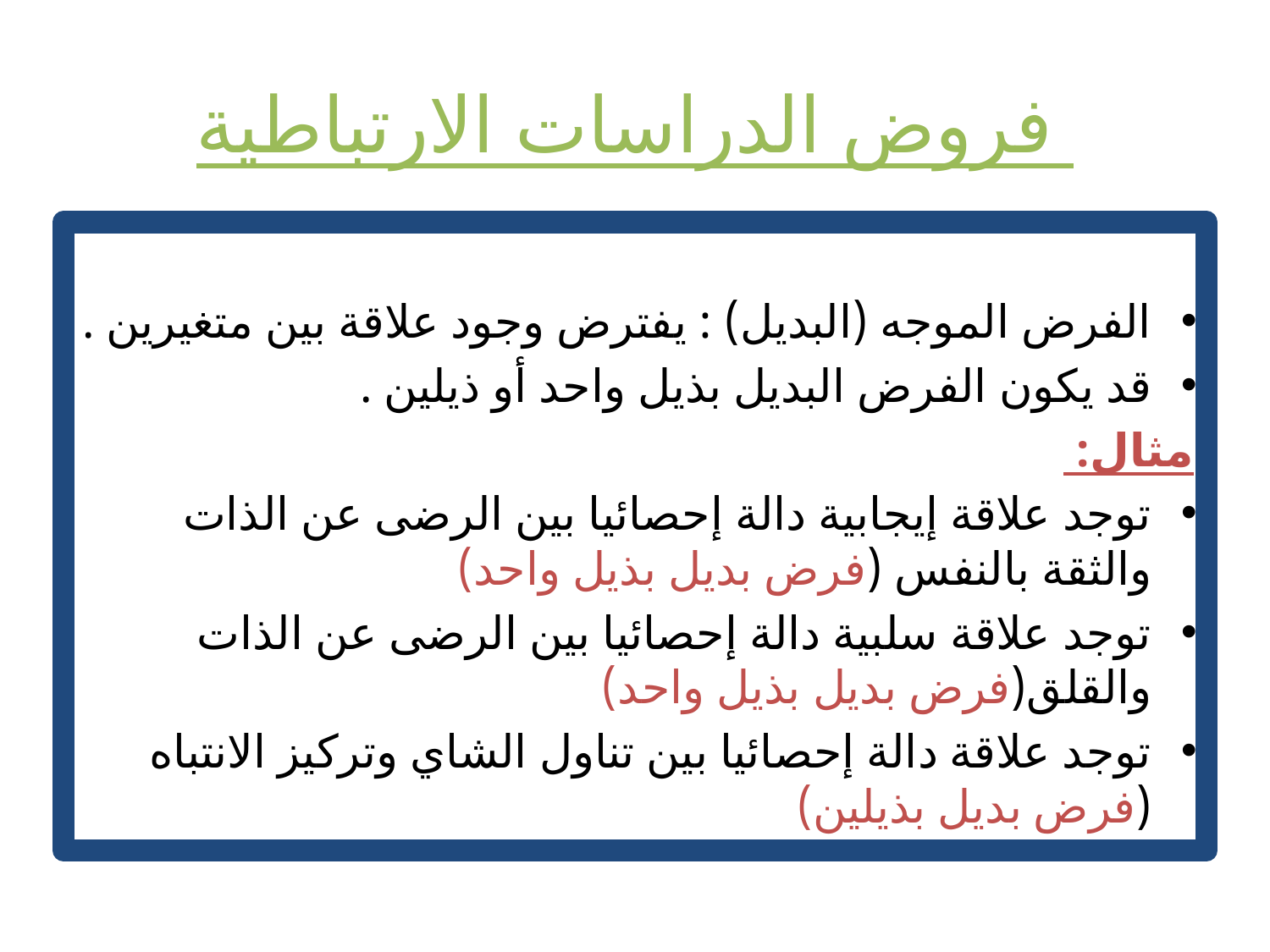

# فروض الدراسات الارتباطية

الفرض الموجه (البديل) : يفترض وجود علاقة بين متغيرين .
قد يكون الفرض البديل بذيل واحد أو ذيلين .
مثال:
توجد علاقة إيجابية دالة إحصائيا بين الرضى عن الذات والثقة بالنفس 	(فرض بديل بذيل واحد)
توجد علاقة سلبية دالة إحصائيا بين الرضى عن الذات والقلق	(فرض بديل بذيل واحد)
توجد علاقة دالة إحصائيا بين تناول الشاي وتركيز الانتباه 	(فرض بديل بذيلين)